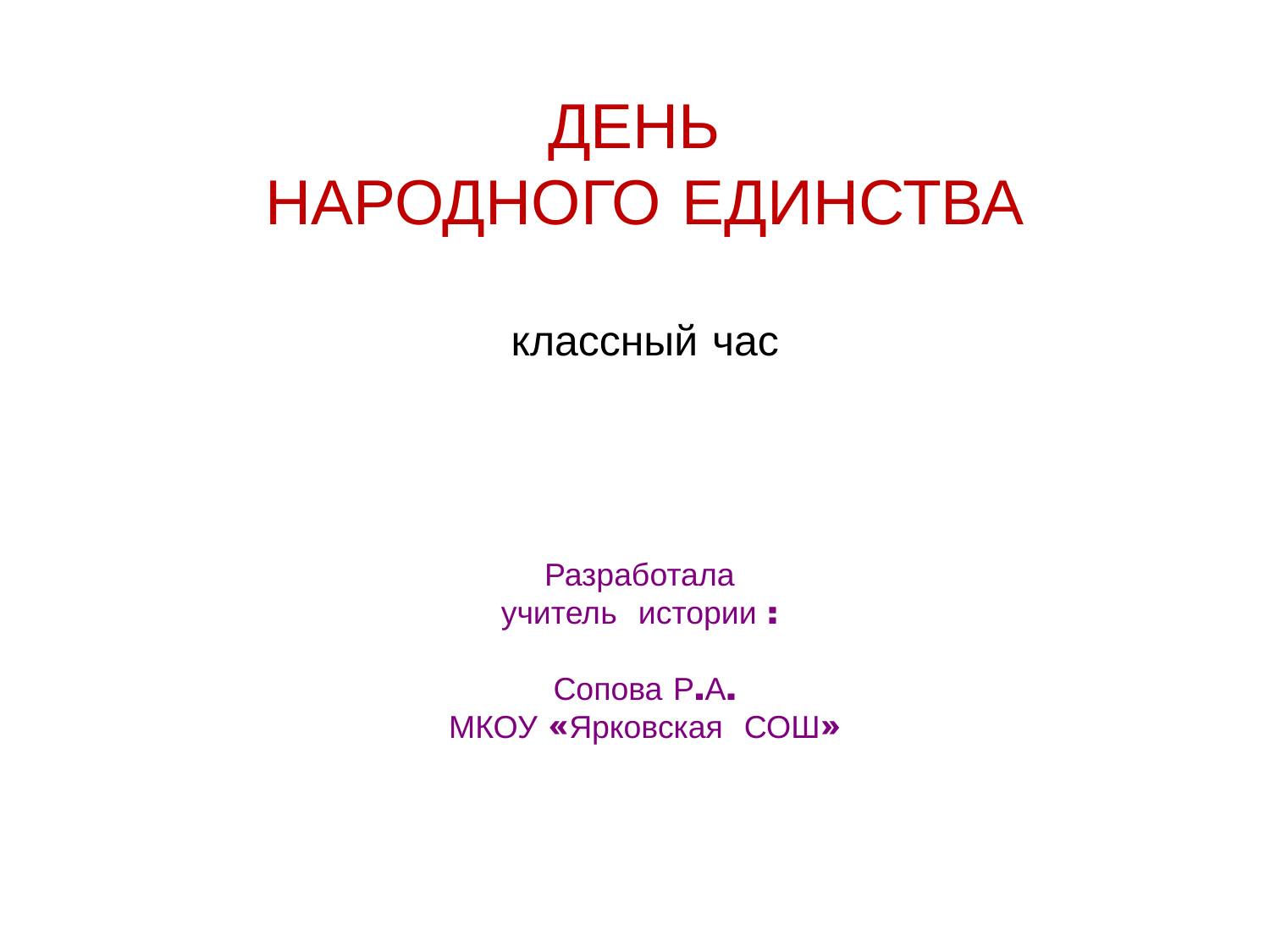

ДЕНЬ
НАРОДНОГО ЕДИНСТВА
классный час
Разработала
учитель  истории :
Сопова Р.А.
МКОУ «Ярковская  СОШ»
#